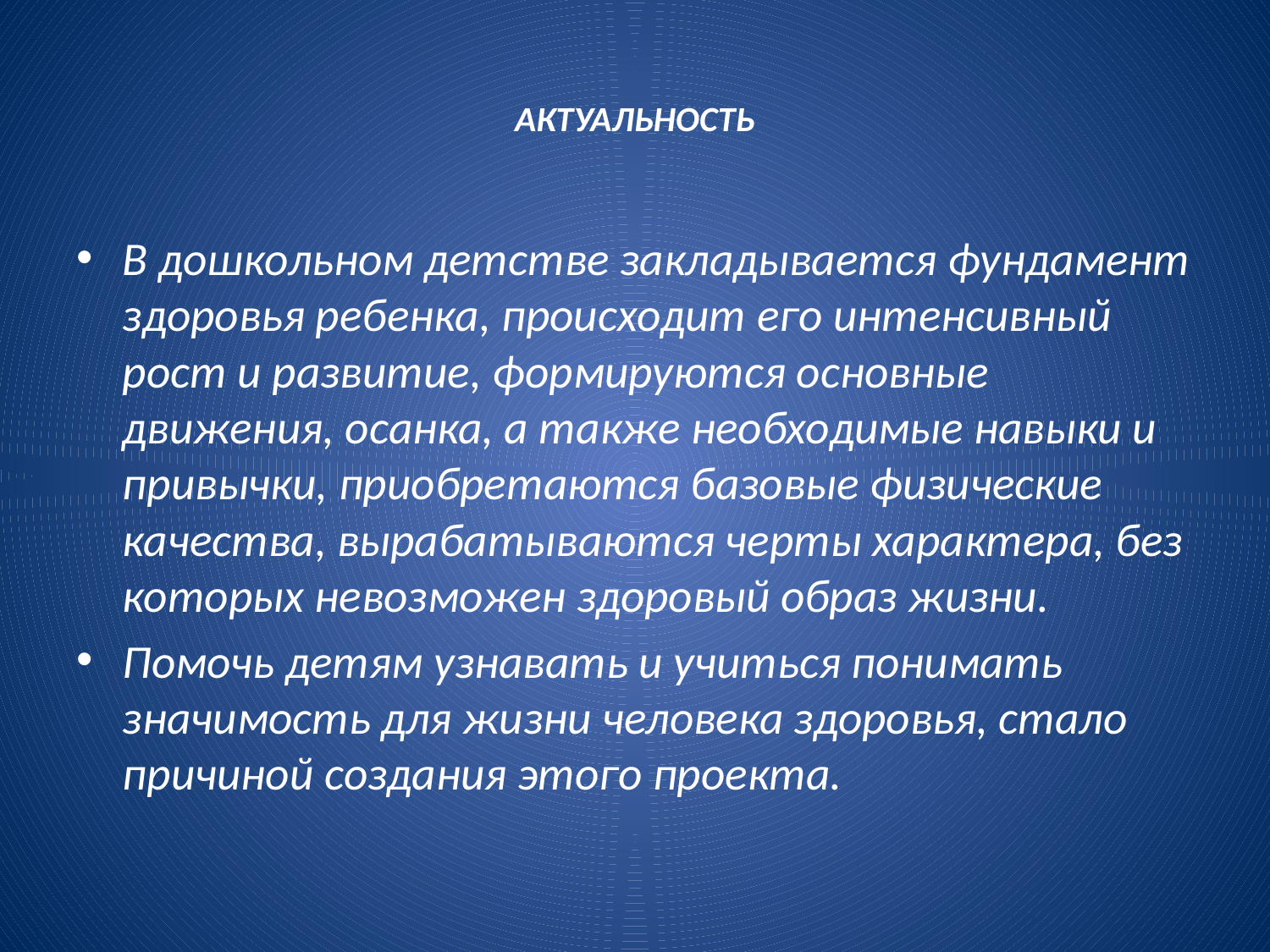

# АКТУАЛЬНОСТЬ
В дошкольном детстве закладывается фундамент здоровья ребенка, происходит его интенсивный рост и развитие, формируются основные движения, осанка, а также необходимые навыки и привычки, приобретаются базовые физические качества, вырабатываются черты характера, без которых невозможен здоровый образ жизни.
Помочь детям узнавать и учиться понимать значимость для жизни человека здоровья, стало причиной создания этого проекта.